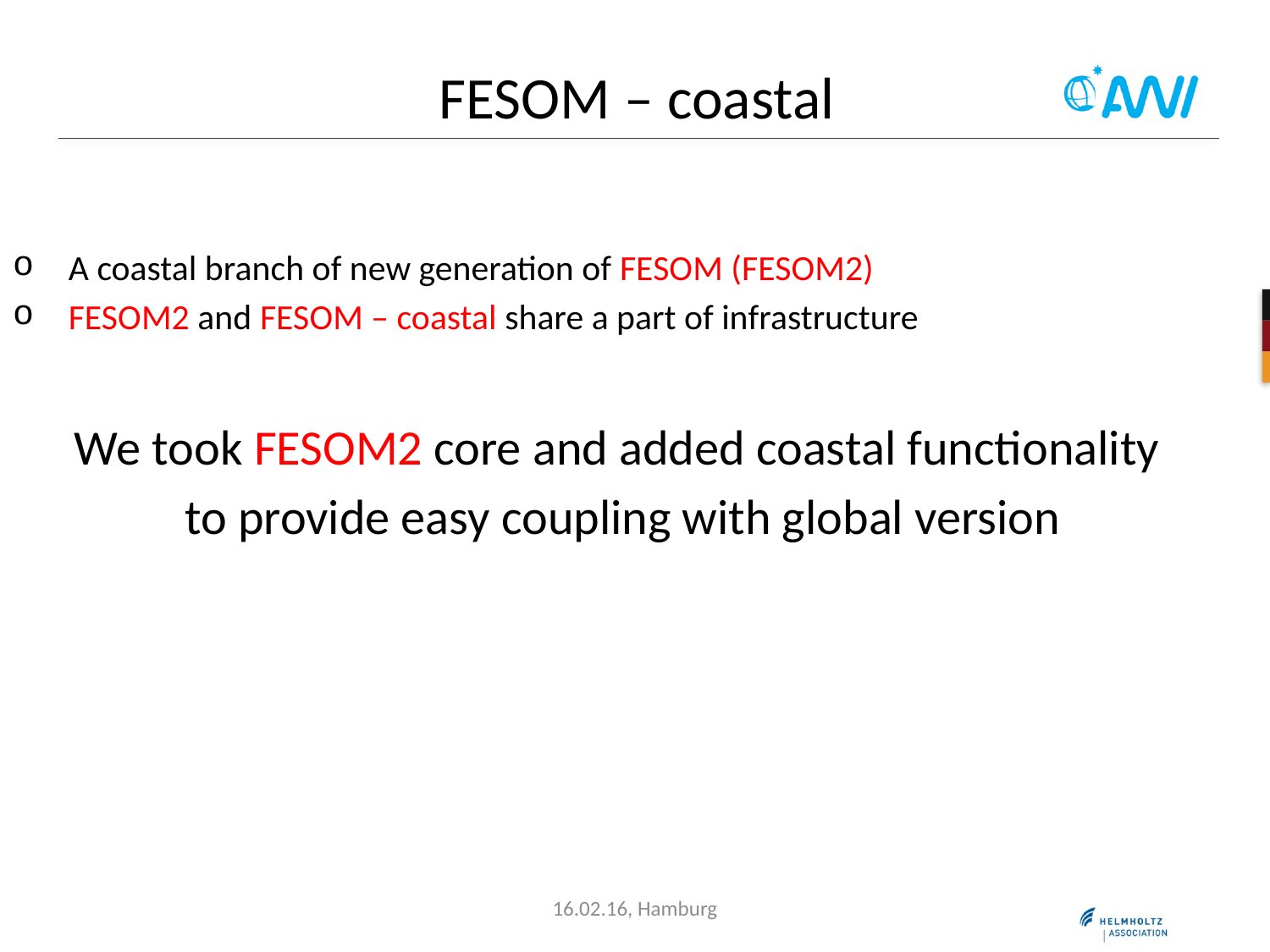

# FESOM – coastal

 A coastal branch of new generation of FESOM (FESOM2)
 FESOM2 and FESOM – coastal share a part of infrastructure

We took FESOM2 core and added coastal functionality
to provide easy coupling with global version
16.02.16, Hamburg